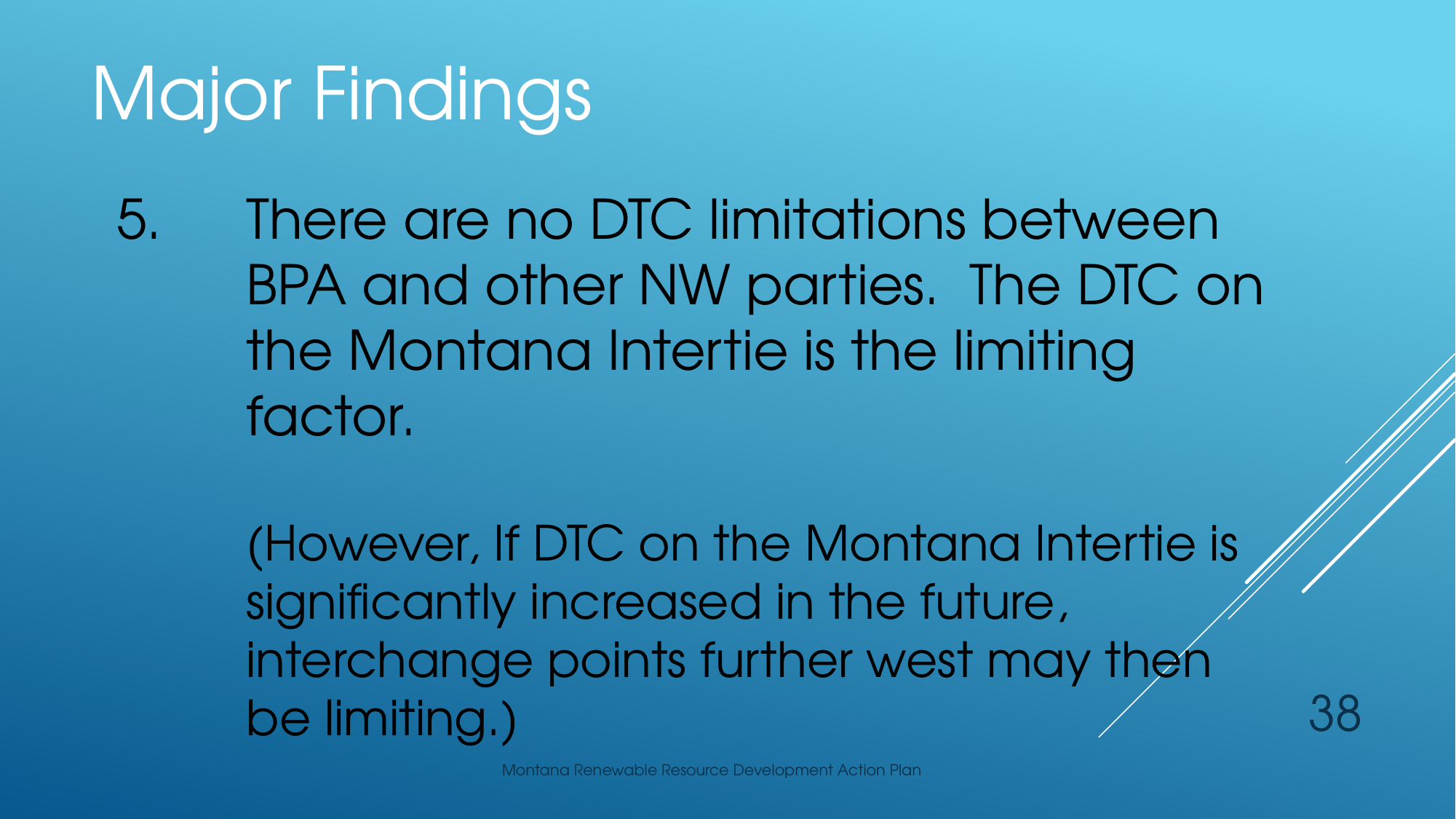

Major Findings
There are no DTC limitations between BPA and other NW parties.  The DTC on the Montana Intertie is the limiting factor.

(However, If DTC on the Montana Intertie is significantly increased in the future, interchange points further west may then be limiting.)

38
Montana Renewable Resource Development Action Plan